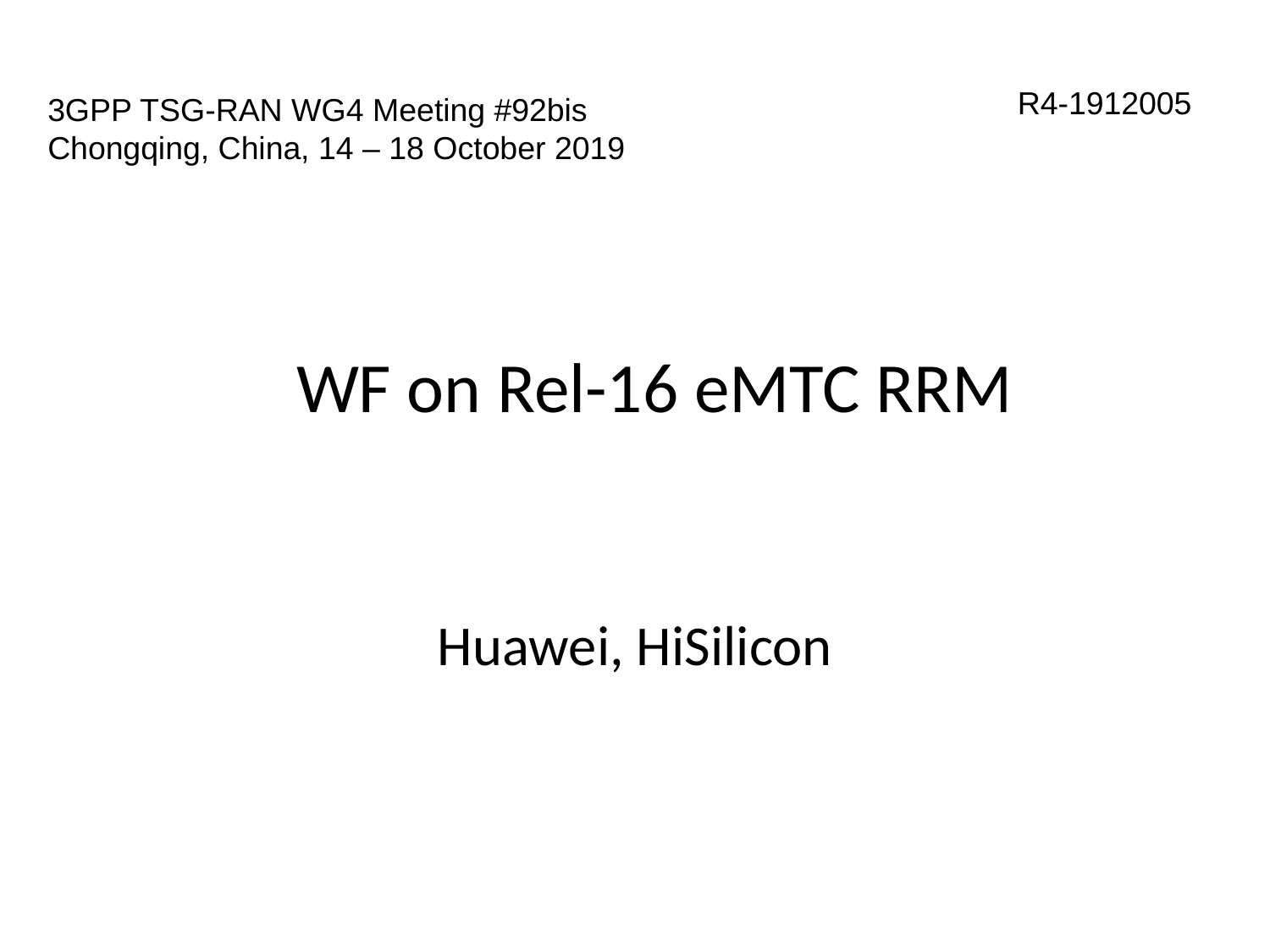

# 3GPP TSG-RAN WG4 Meeting #92bis Chongqing, China, 14 – 18 October 2019
R4-1912005
WF on Rel-16 eMTC RRM
Huawei, HiSilicon